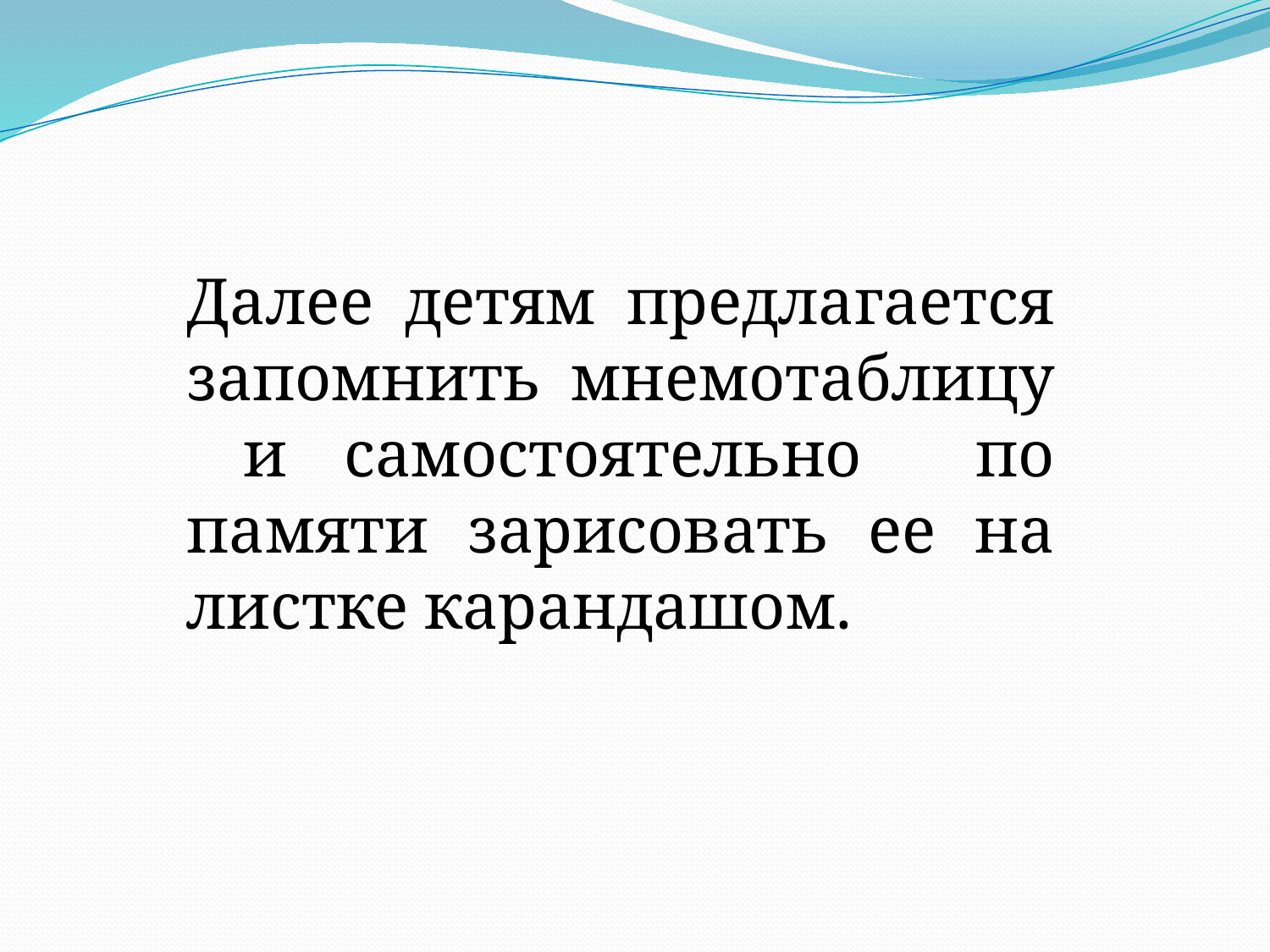

#

Далее детям предлагается запомнить мнемотаблицу  и самостоятельно  по памяти зарисовать ее на листке карандашом.